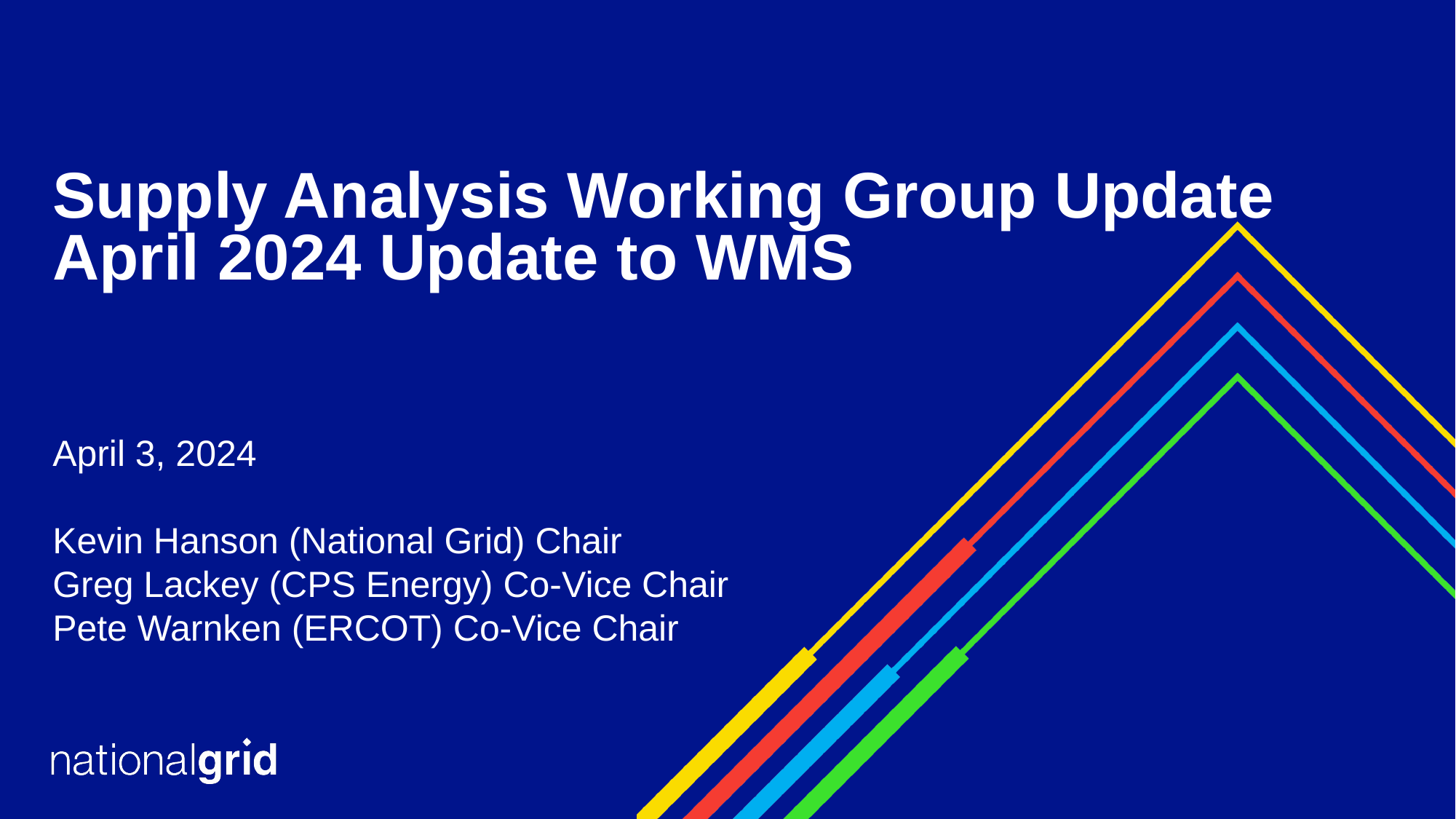

# Supply Analysis Working Group Update April 2024 Update to WMS
April 3, 2024

Kevin Hanson (National Grid) Chair
Greg Lackey (CPS Energy) Co-Vice Chair
Pete Warnken (ERCOT) Co-Vice Chair